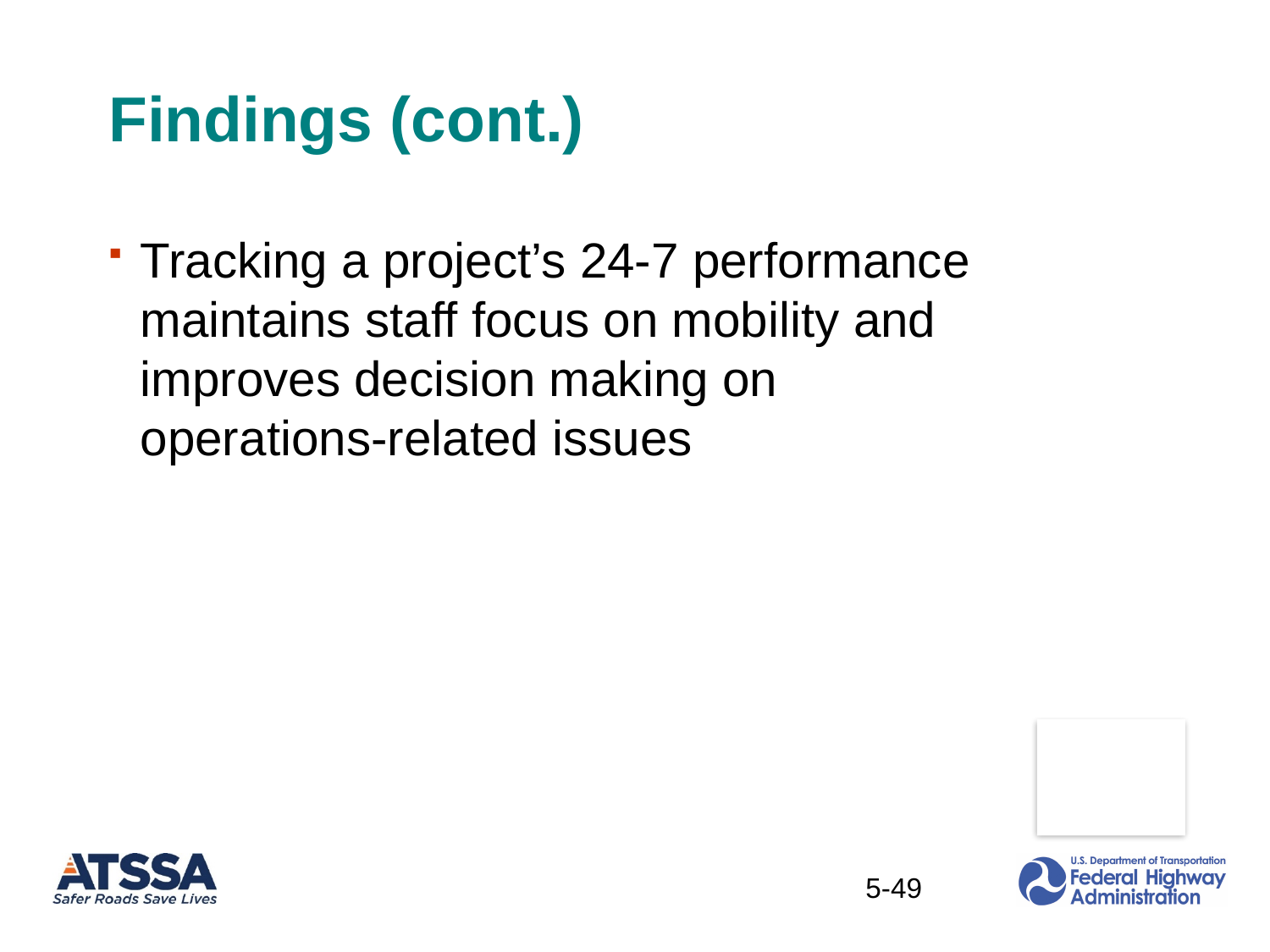

# Findings (cont.)
Tracking a project’s 24-7 performance maintains staff focus on mobility and improves decision making on operations-related issues